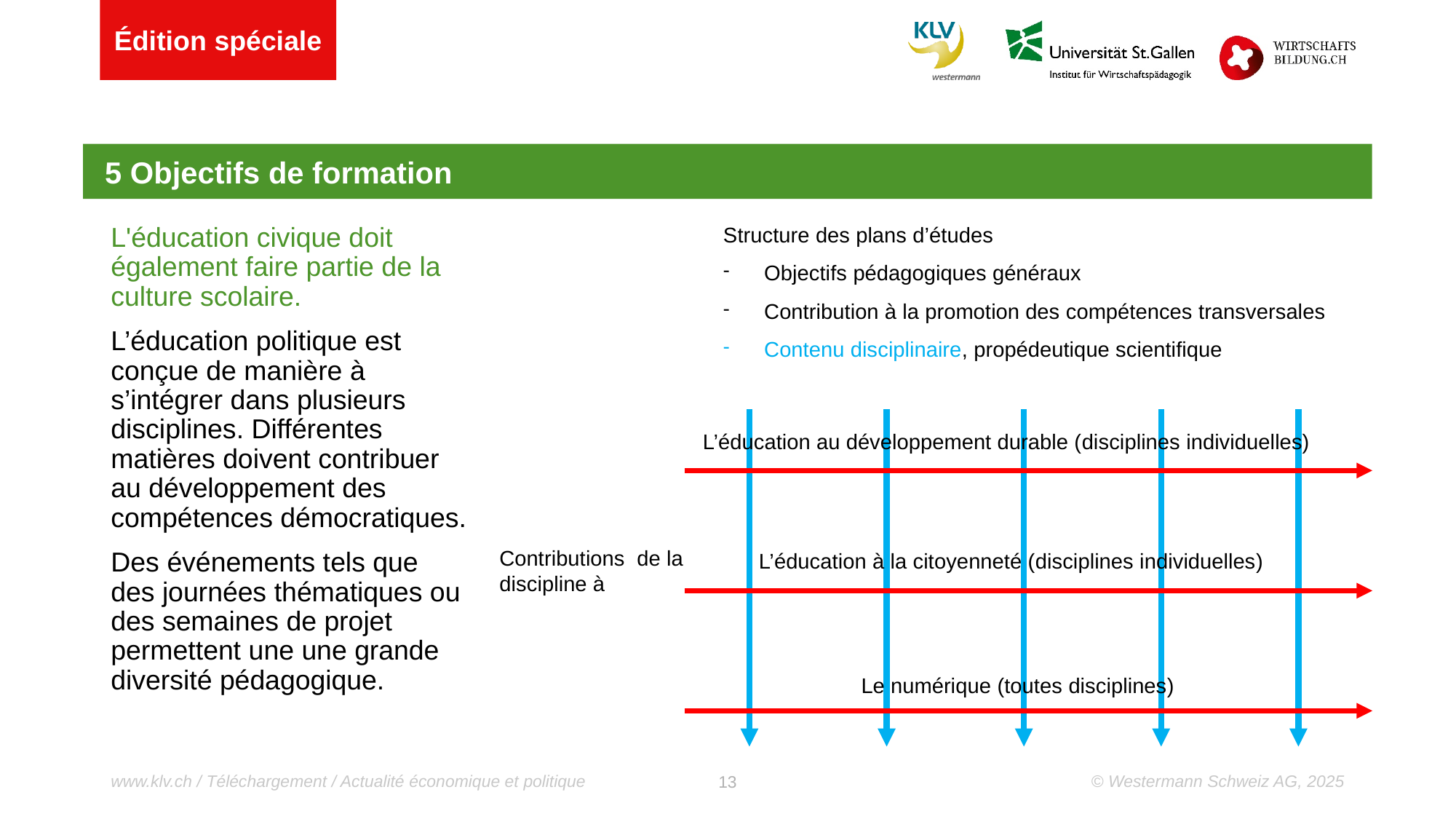

5 Objectifs de formation
L'éducation civique doit également faire partie de la culture scolaire.
L’éducation politique est conçue de manière à s’intégrer dans plusieurs disciplines. Différentes matières doivent contribuer au développement des compétences démocratiques.
Des événements tels que des journées thématiques ou des semaines de projet permettent une une grande diversité pédagogique.
Structure des plans d’études
Objectifs pédagogiques généraux
Contribution à la promotion des compétences transversales
Contenu disciplinaire, propédeutique scientifique
L’éducation au développement durable (disciplines individuelles)
Contributions  de la discipline à
L’éducation à la citoyenneté (disciplines individuelles)
Le numérique (toutes disciplines)
www.klv.ch / Téléchargement / Actualité économique et politique
© Westermann Schweiz AG, 2025
13